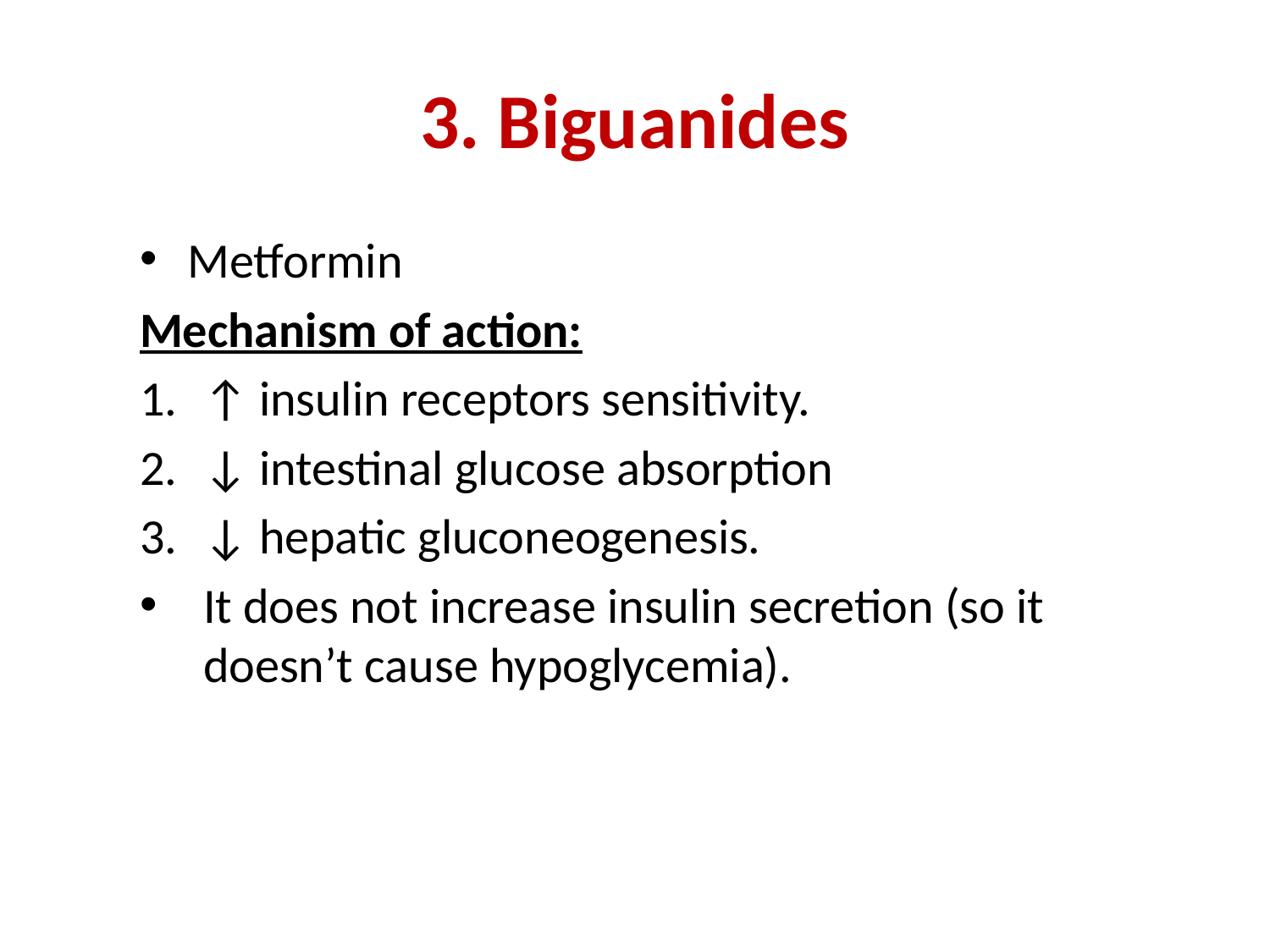

# 3. Biguanides
Metformin
Mechanism of action:
↑ insulin receptors sensitivity.
↓ intestinal glucose absorption
↓ hepatic gluconeogenesis.
It does not increase insulin secretion (so it doesn’t cause hypoglycemia).